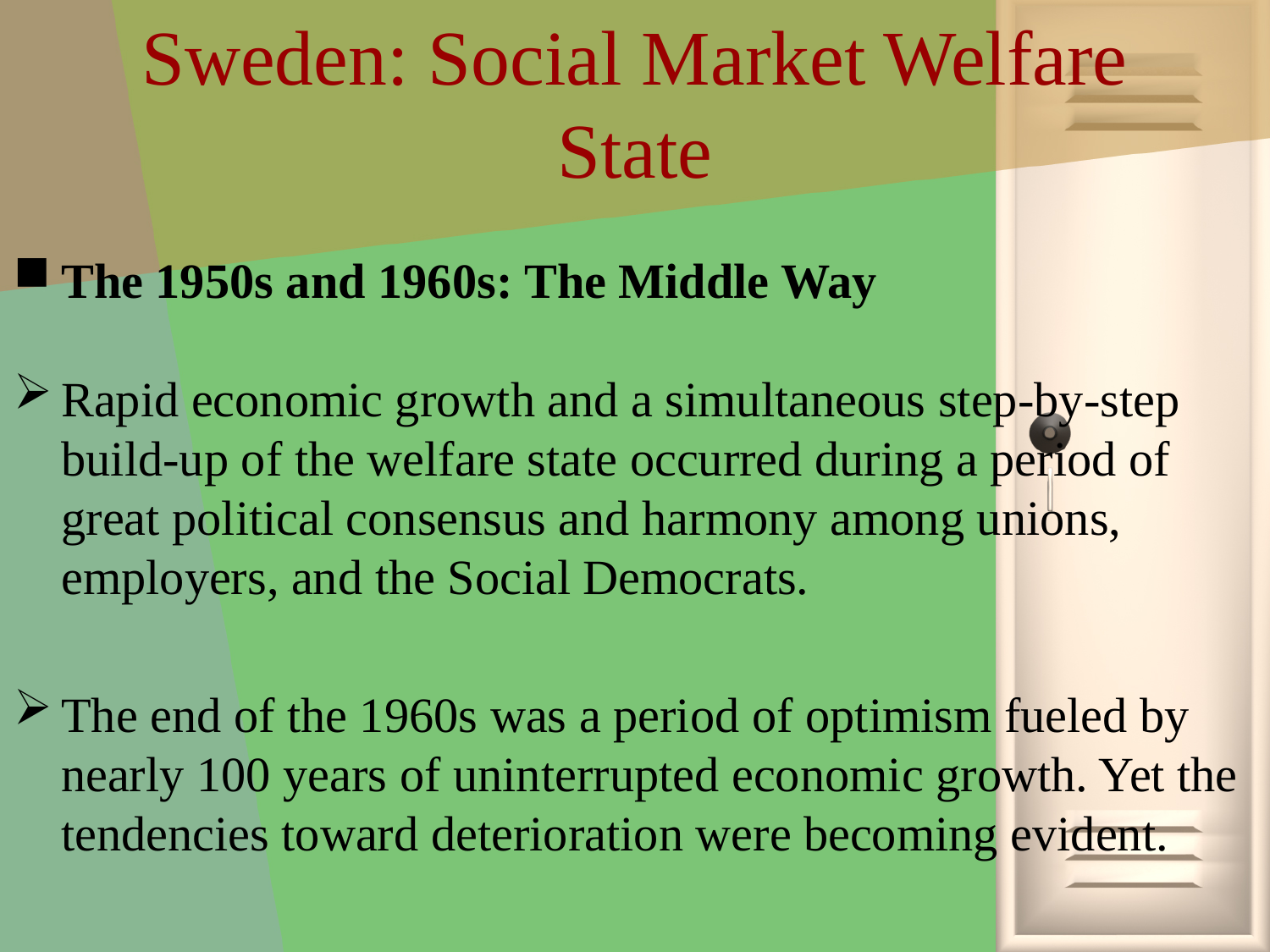

# Sweden: Social Market Welfare State
The 1950s and 1960s: The Middle Way

Rapid economic growth and a simultaneous step-by-step build-up of the welfare state occurred during a period of great political consensus and harmony among unions, employers, and the Social Democrats.

The end of the 1960s was a period of optimism fueled by nearly 100 years of uninterrupted economic growth. Yet the tendencies toward deterioration were becoming evident.